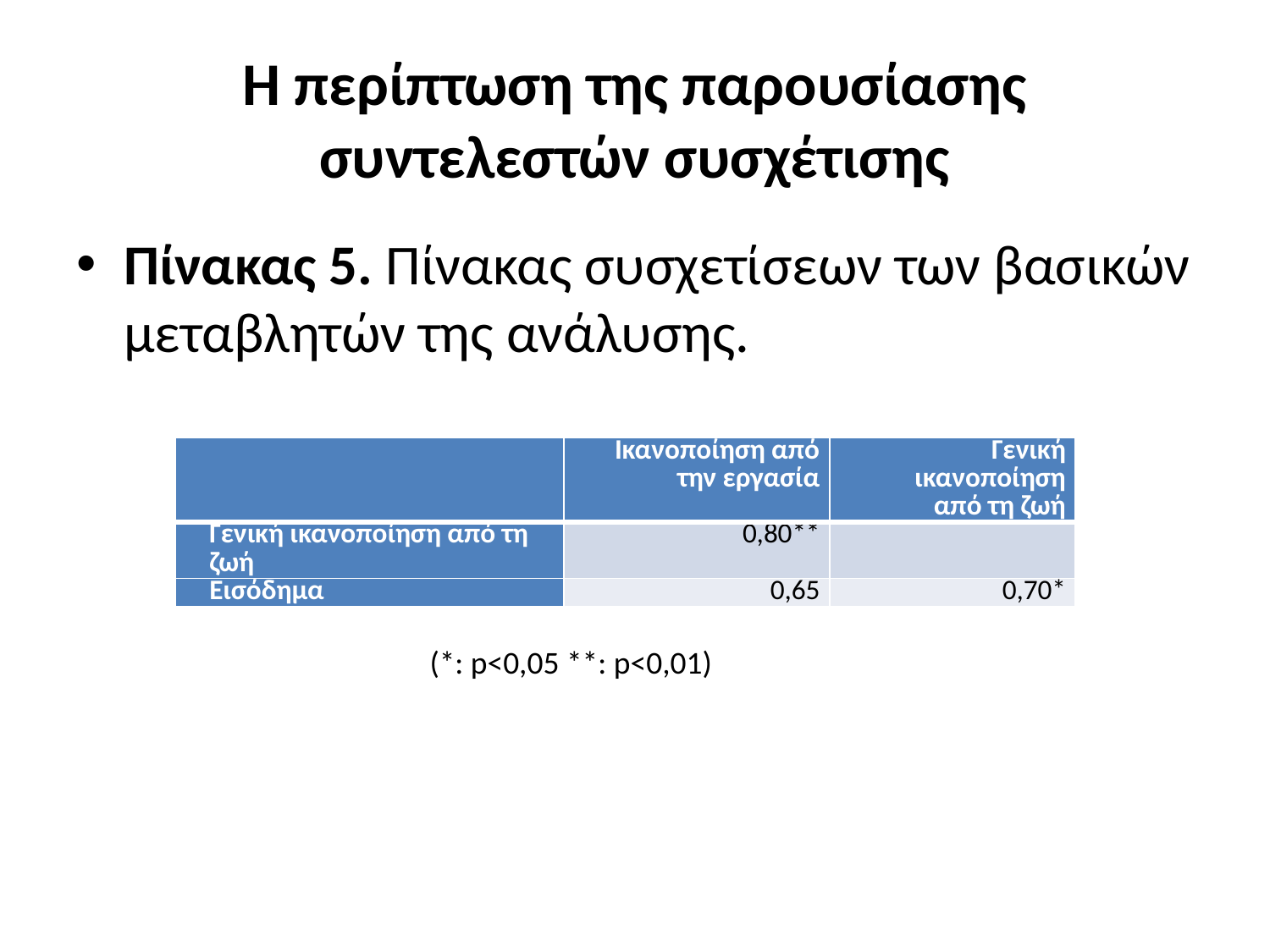

# Η περίπτωση της παρουσίασης συντελεστών συσχέτισης
Πίνακας 5. Πίνακας συσχετίσεων των βασικών μεταβλητών της ανάλυσης.

|  | Ικανοποίηση από την εργασία | Γενική ικανοποίηση από τη ζωή |
| --- | --- | --- |
| Γενική ικανοποίηση από τη ζωή | 0,80\*\* |  |
| Εισόδημα | 0,65 | 0,70\* |
(*: p<0,05 **: p<0,01)